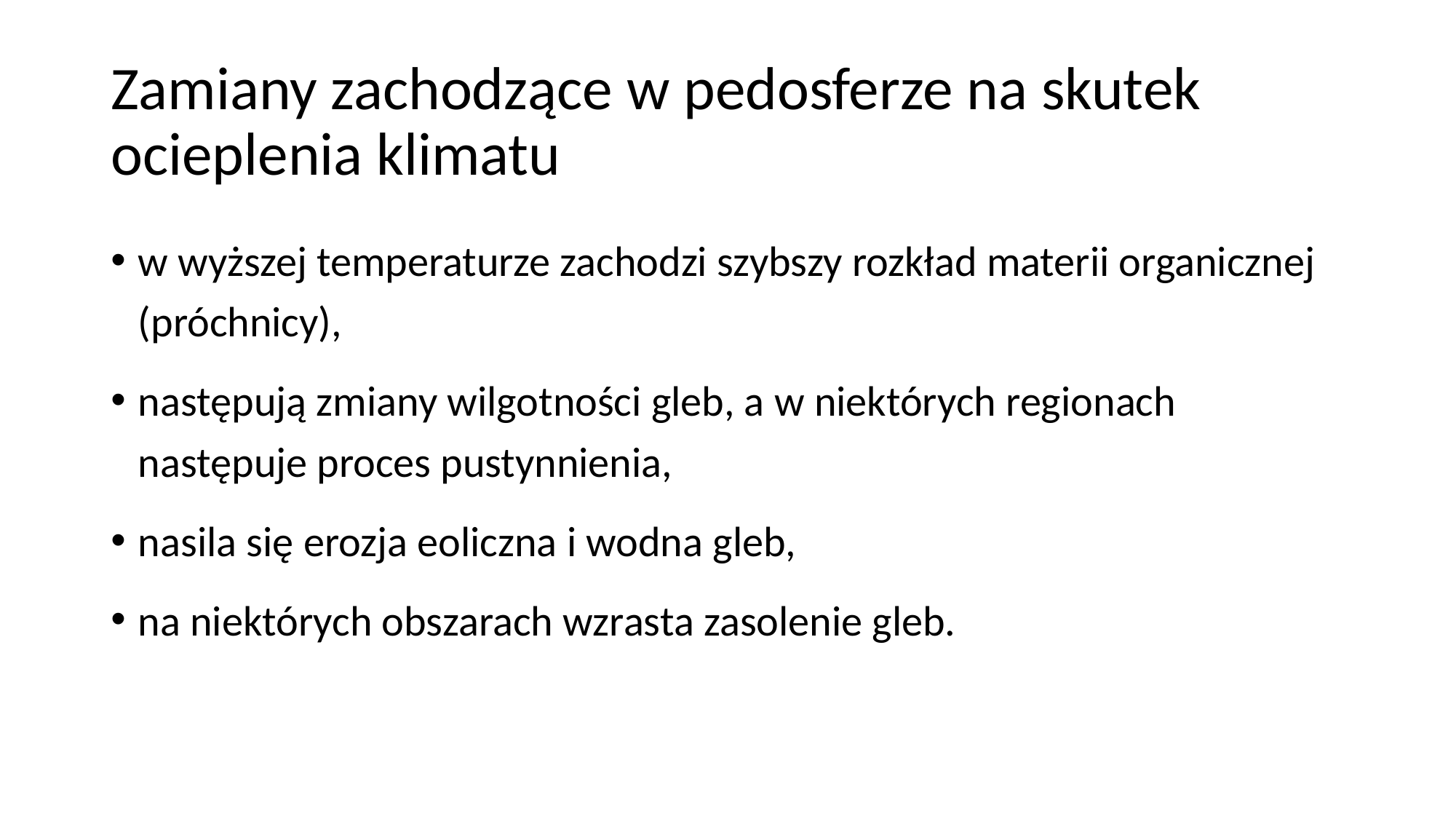

# Zamiany zachodzące w pedosferze na skutek ocieplenia klimatu
w wyższej temperaturze zachodzi szybszy rozkład materii organicznej (próchnicy),
następują zmiany wilgotności gleb, a w niektórych regionach następuje proces pustynnienia,
nasila się erozja eoliczna i wodna gleb,
na niektórych obszarach wzrasta zasolenie gleb.